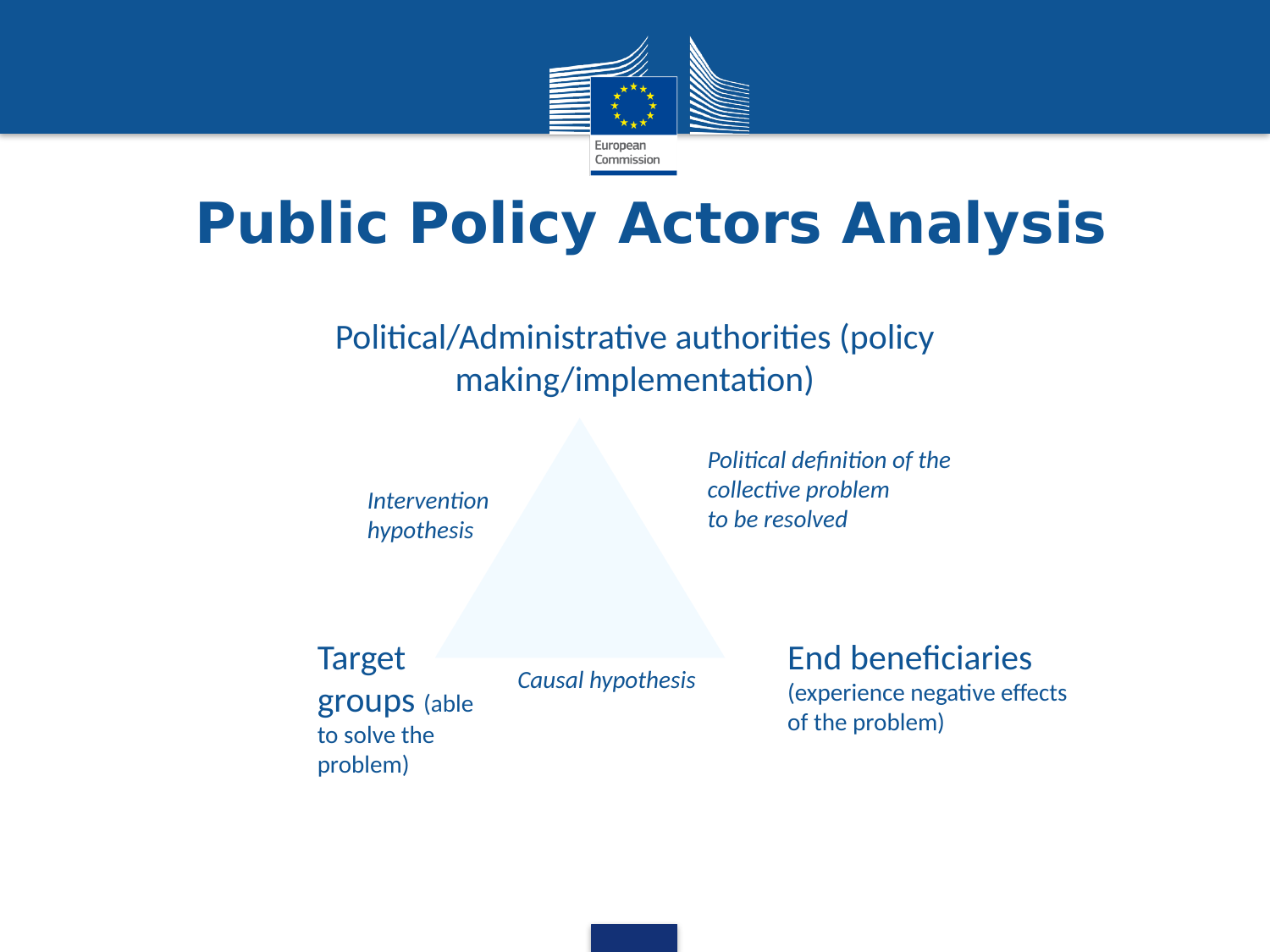

# Public Policy Actors Analysis
Political/Administrative authorities (policy making/implementation)

Political definition of the
collective problem
to be resolved
Intervention
hypothesis

Target groups (able to solve the problem)
End beneficiaries
(experience negative effects of the problem)
Causal hypothesis